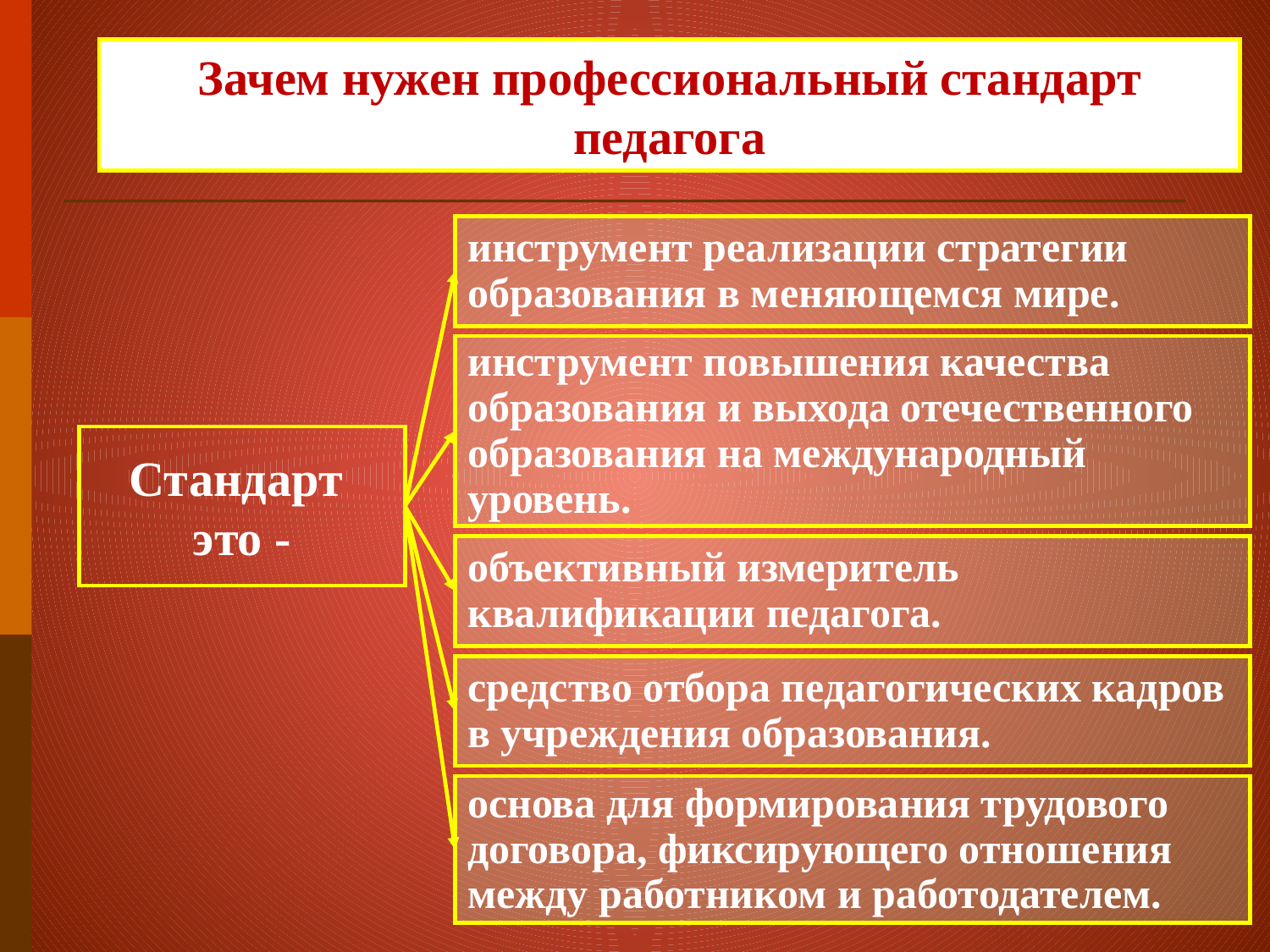

Зачем нужен профессиональный стандарт педагога
инструмент реализации стратегии образования в меняющемся мире.
инструмент повышения качества образования и выхода отечественного образования на международный уровень.
Стандарт
это -
объективный измеритель квалификации педагога.
средство отбора педагогических кадров в учреждения образования.
основа для формирования трудового договора, фиксирующего отношения между работником и работодателем.